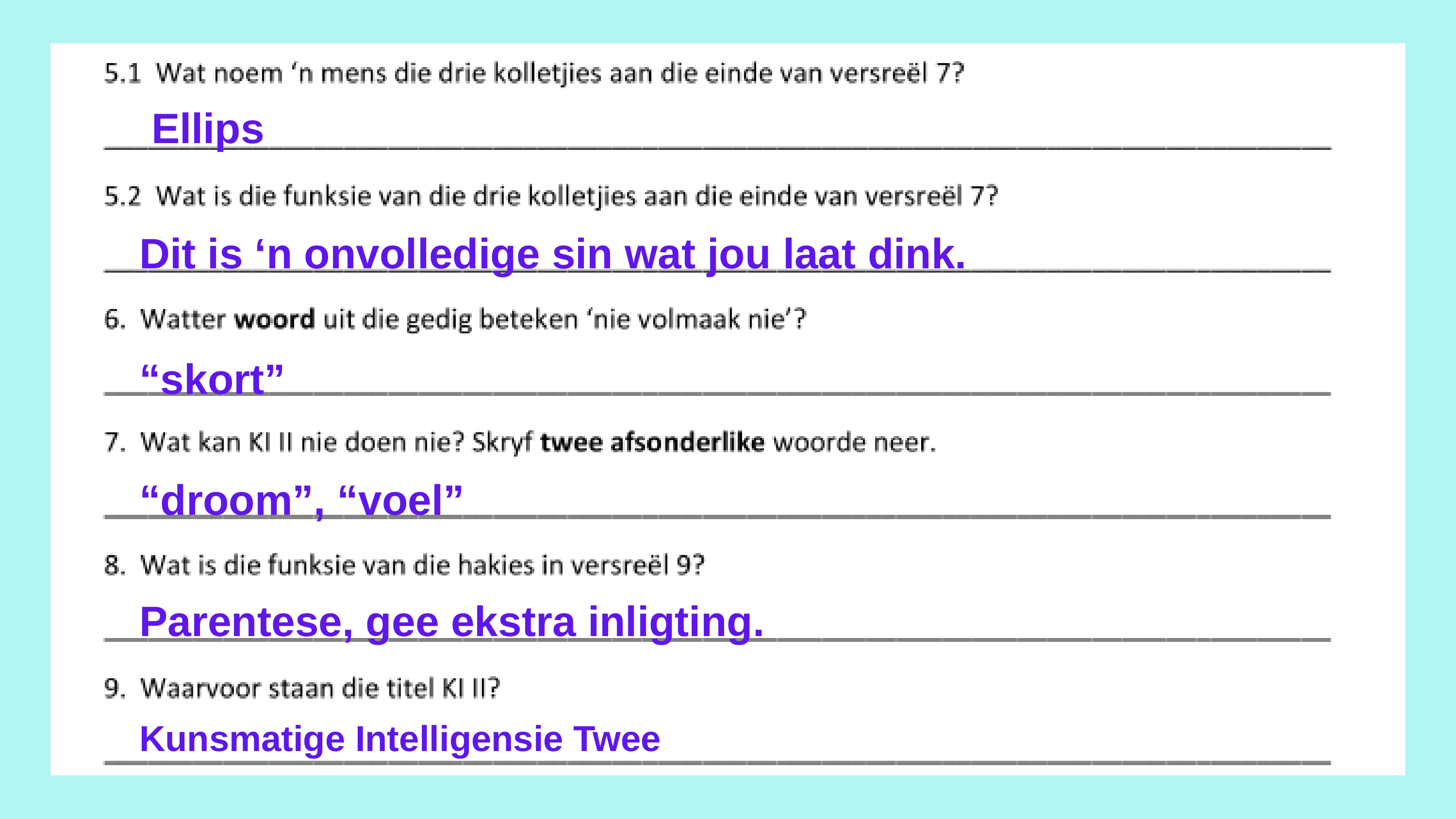

Ellips
Dit is ‘n onvolledige sin wat jou laat dink.
“skort”
“droom”, “voel”
Parentese, gee ekstra inligting.
Kunsmatige Intelligensie Twee